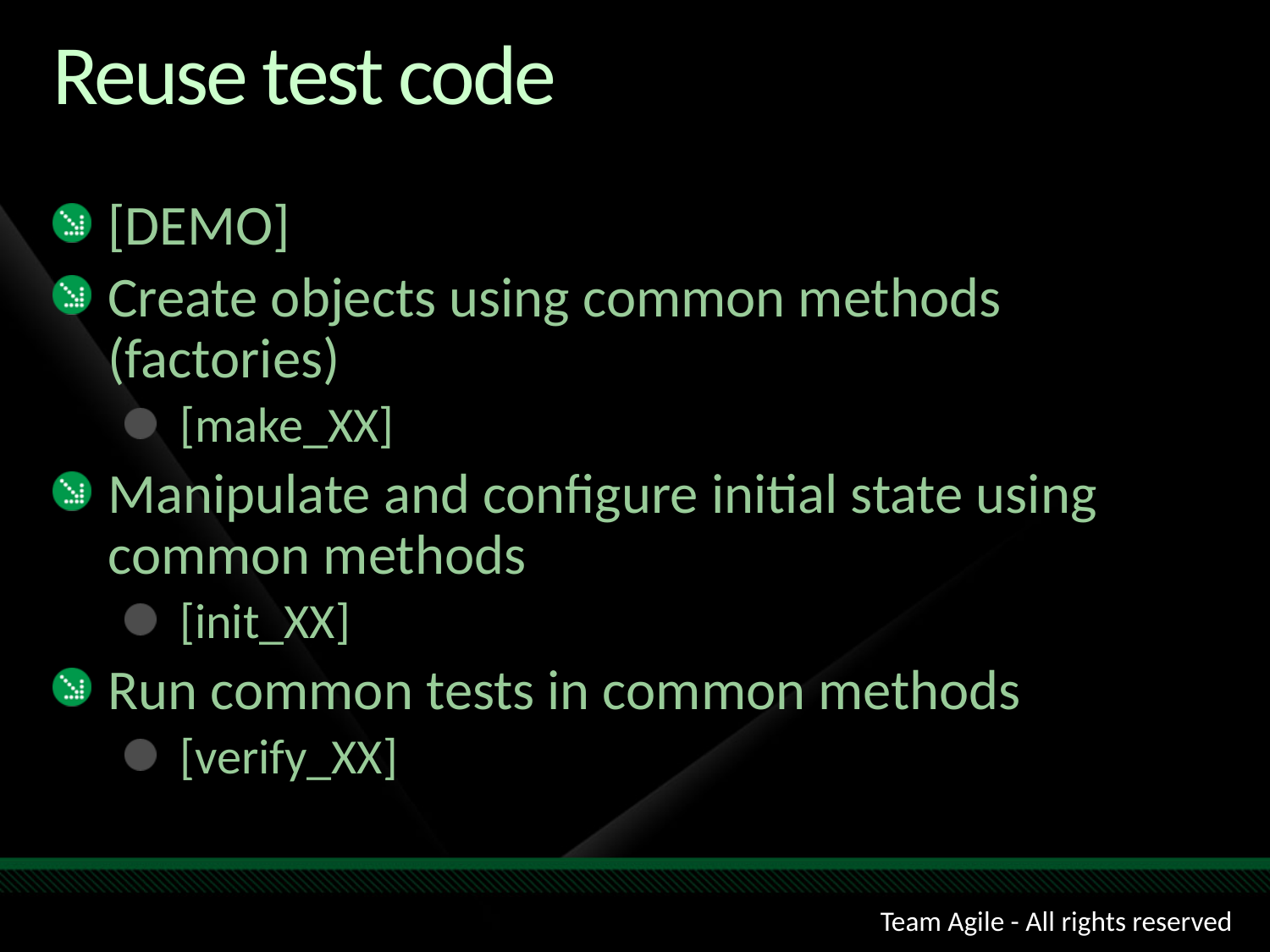

# Reuse test code
[DEMO]
Create objects using common methods (factories)
[make_XX]
Manipulate and configure initial state using common methods
[init_XX]
Run common tests in common methods
[verify_XX]
Team Agile - All rights reserved